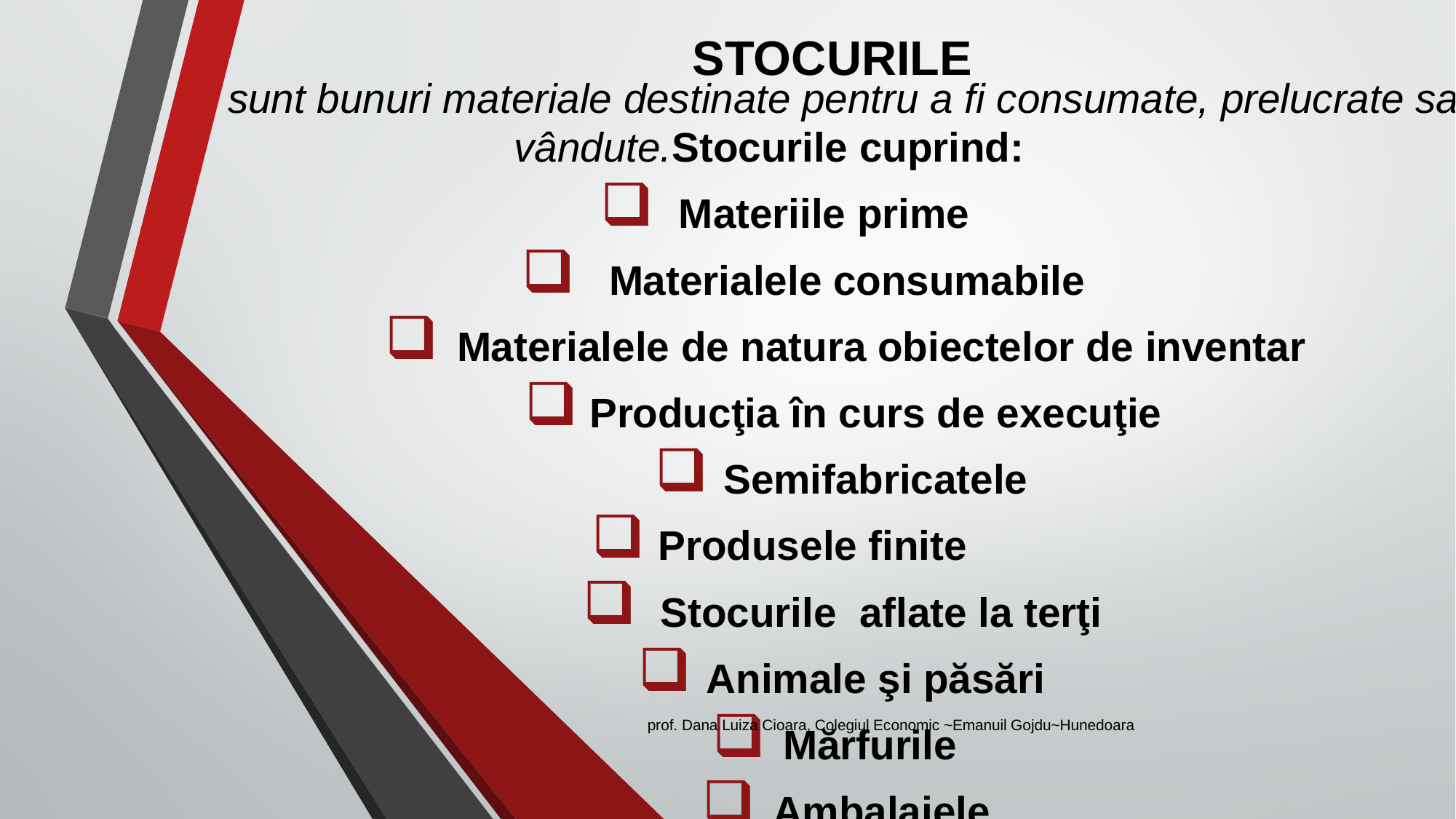

# STOCURILE

sunt bunuri materiale destinate pentru a fi consumate, prelucrate sau vândute.Stocurile cuprind:
 Materiile prime
  Materialele consumabile
 Materialele de natura obiectelor de inventar
Producţia în curs de execuţie
Semifabricatele
Produsele finite
 Stocurile  aflate la terţi
Animale şi păsări
Mărfurile
Ambalajele

prof. Dana Luiza Cioara, Colegiul Economic ~Emanuil Gojdu~Hunedoara